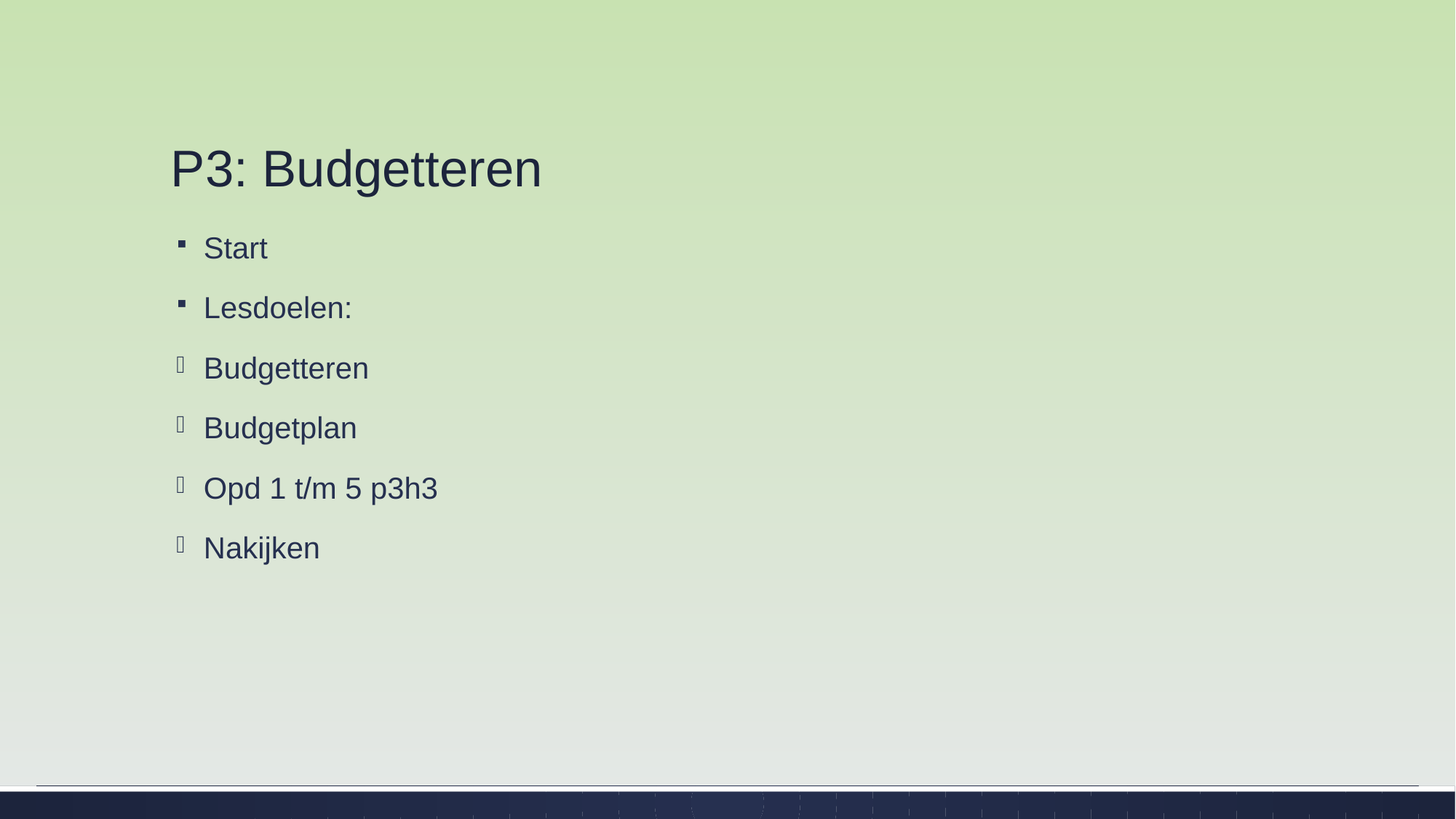

# P3: Budgetteren
Start
Lesdoelen:
Budgetteren
Budgetplan
Opd 1 t/m 5 p3h3
Nakijken